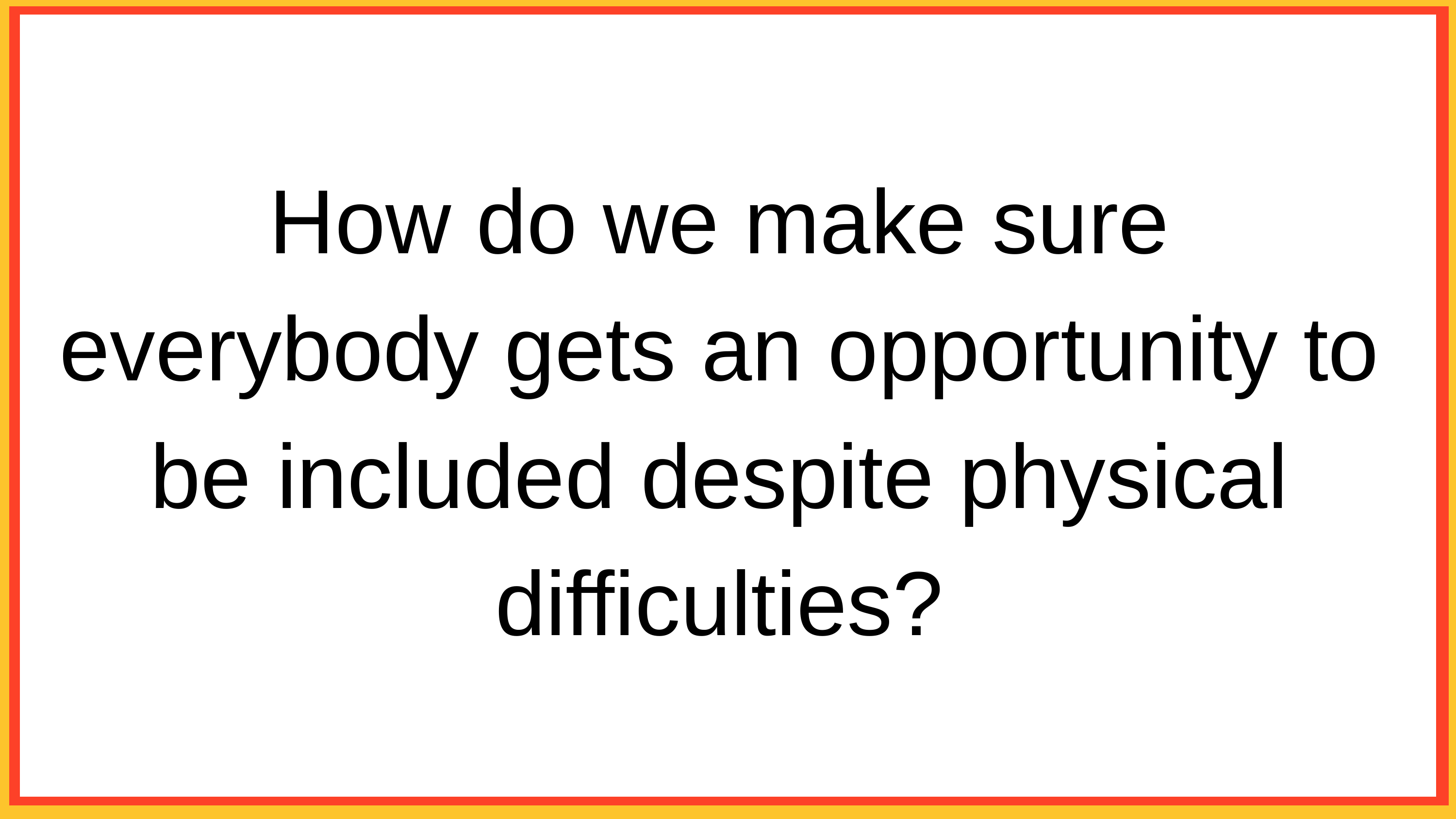

How do we make sure everybody gets an opportunity to be included despite physical difficulties?